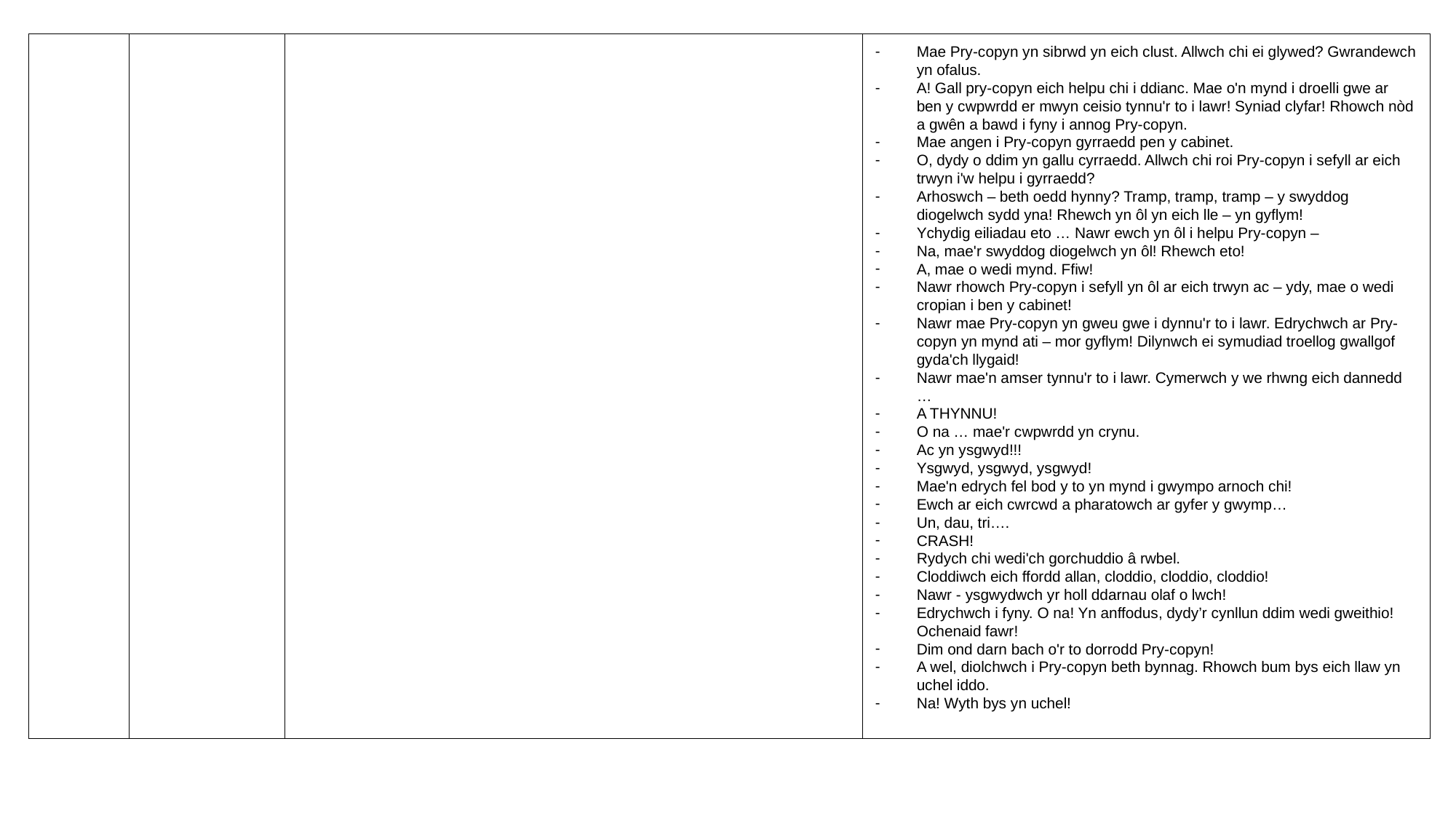

|  |  |  | Mae Pry-copyn yn sibrwd yn eich clust. Allwch chi ei glywed? Gwrandewch yn ofalus. A! Gall pry-copyn eich helpu chi i ddianc. Mae o'n mynd i droelli gwe ar ben y cwpwrdd er mwyn ceisio tynnu'r to i lawr! Syniad clyfar! Rhowch nòd a gwên a bawd i fyny i annog Pry-copyn. Mae angen i Pry-copyn gyrraedd pen y cabinet. O, dydy o ddim yn gallu cyrraedd. Allwch chi roi Pry-copyn i sefyll ar eich trwyn i'w helpu i gyrraedd? Arhoswch – beth oedd hynny? Tramp, tramp, tramp – y swyddog diogelwch sydd yna! Rhewch yn ôl yn eich lle – yn gyflym! Ychydig eiliadau eto … Nawr ewch yn ôl i helpu Pry-copyn – Na, mae'r swyddog diogelwch yn ôl! Rhewch eto! A, mae o wedi mynd. Ffiw! Nawr rhowch Pry-copyn i sefyll yn ôl ar eich trwyn ac – ydy, mae o wedi cropian i ben y cabinet! Nawr mae Pry-copyn yn gweu gwe i dynnu'r to i lawr. Edrychwch ar Pry-copyn yn mynd ati – mor gyflym! Dilynwch ei symudiad troellog gwallgof gyda'ch llygaid! Nawr mae'n amser tynnu'r to i lawr. Cymerwch y we rhwng eich dannedd … A THYNNU! O na … mae'r cwpwrdd yn crynu. Ac yn ysgwyd!!! Ysgwyd, ysgwyd, ysgwyd! Mae'n edrych fel bod y to yn mynd i gwympo arnoch chi! Ewch ar eich cwrcwd a pharatowch ar gyfer y gwymp… Un, dau, tri…. CRASH! Rydych chi wedi'ch gorchuddio â rwbel. Cloddiwch eich ffordd allan, cloddio, cloddio, cloddio! Nawr - ysgwydwch yr holl ddarnau olaf o lwch! Edrychwch i fyny. O na! Yn anffodus, dydy’r cynllun ddim wedi gweithio! Ochenaid fawr! Dim ond darn bach o'r to dorrodd Pry-copyn! A wel, diolchwch i Pry-copyn beth bynnag. Rhowch bum bys eich llaw yn uchel iddo. Na! Wyth bys yn uchel! |
| --- | --- | --- | --- |